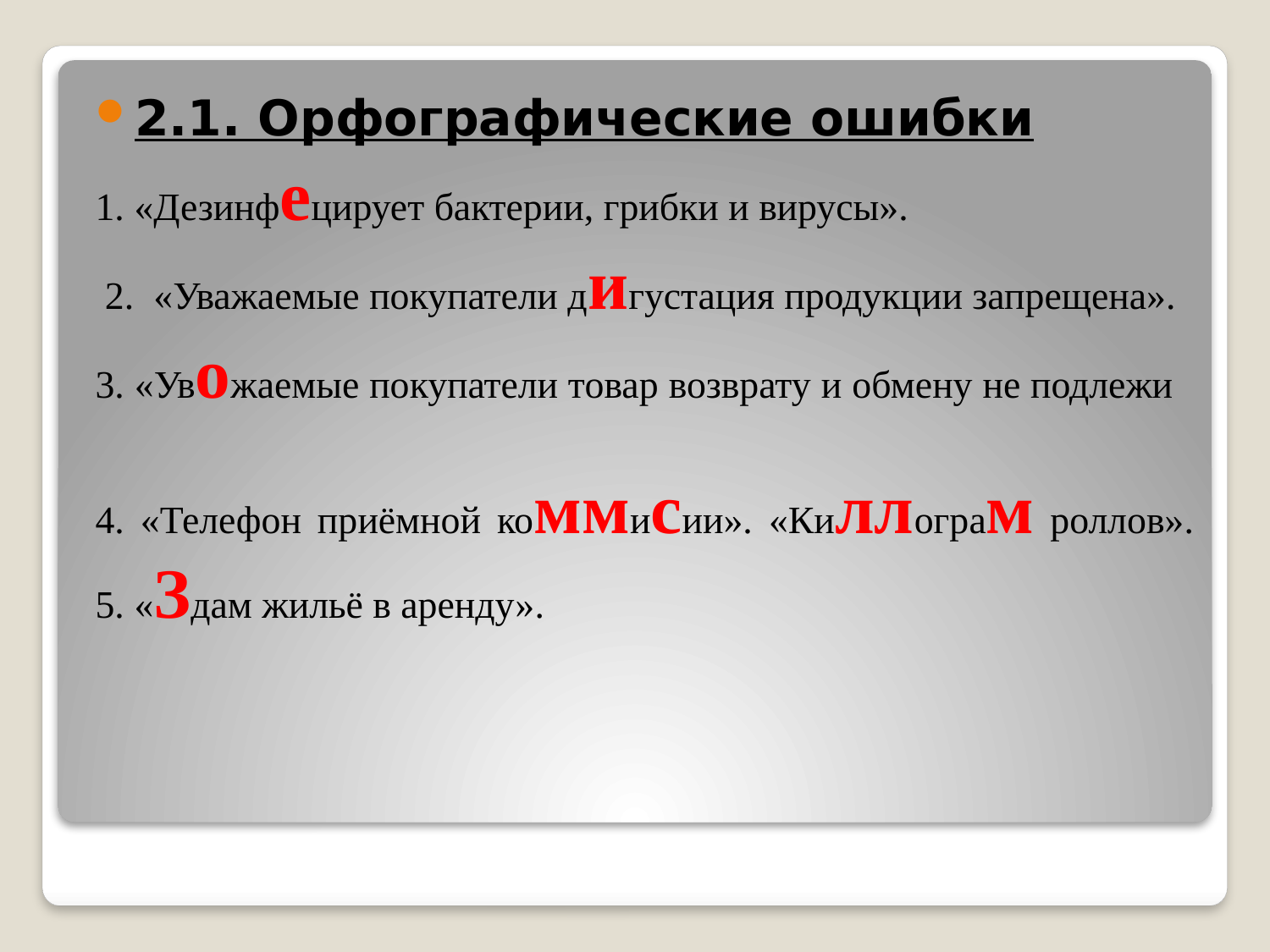

2.1. Орфографические ошибки
1. «Дезинфецирует бактерии, грибки и вирусы».
 2.  «Уважаемые покупатели дигустация продукции запрещена».
3. «Увожаемые покупатели товар возврату и обмену не подлежи
4. «Телефон приёмной коммисии». «Киллограм роллов». 5. «Здам жильё в аренду».
#